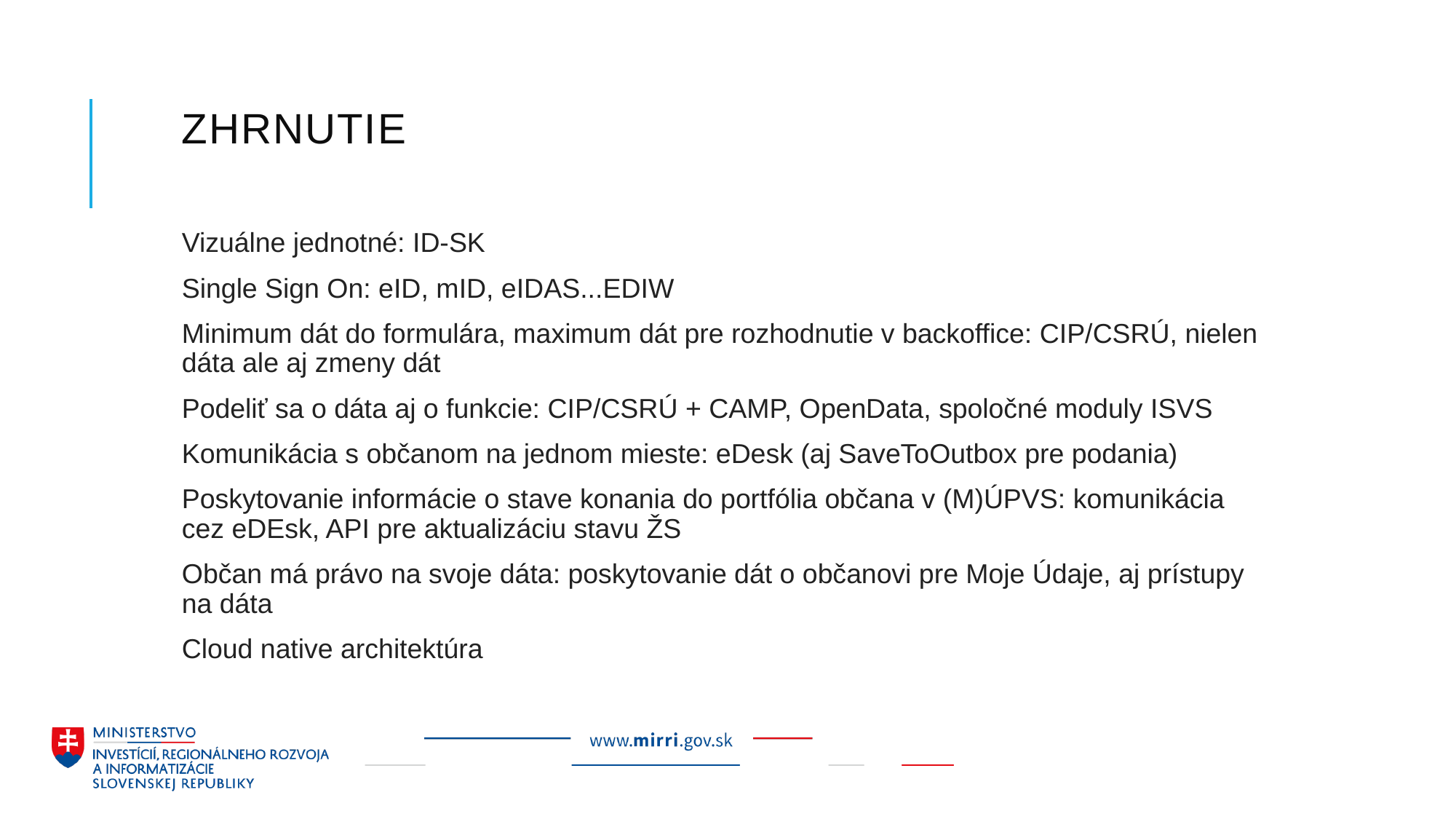

# Zhrnutie
Vizuálne jednotné: ID-SK
Single Sign On: eID, mID, eIDAS...EDIW
Minimum dát do formulára, maximum dát pre rozhodnutie v backoffice: CIP/CSRÚ, nielen dáta ale aj zmeny dát
Podeliť sa o dáta aj o funkcie: CIP/CSRÚ + CAMP, OpenData, spoločné moduly ISVS
Komunikácia s občanom na jednom mieste: eDesk (aj SaveToOutbox pre podania)
Poskytovanie informácie o stave konania do portfólia občana v (M)ÚPVS: komunikácia cez eDEsk, API pre aktualizáciu stavu ŽS
Občan má právo na svoje dáta: poskytovanie dát o občanovi pre Moje Údaje, aj prístupy na dáta
Cloud native architektúra